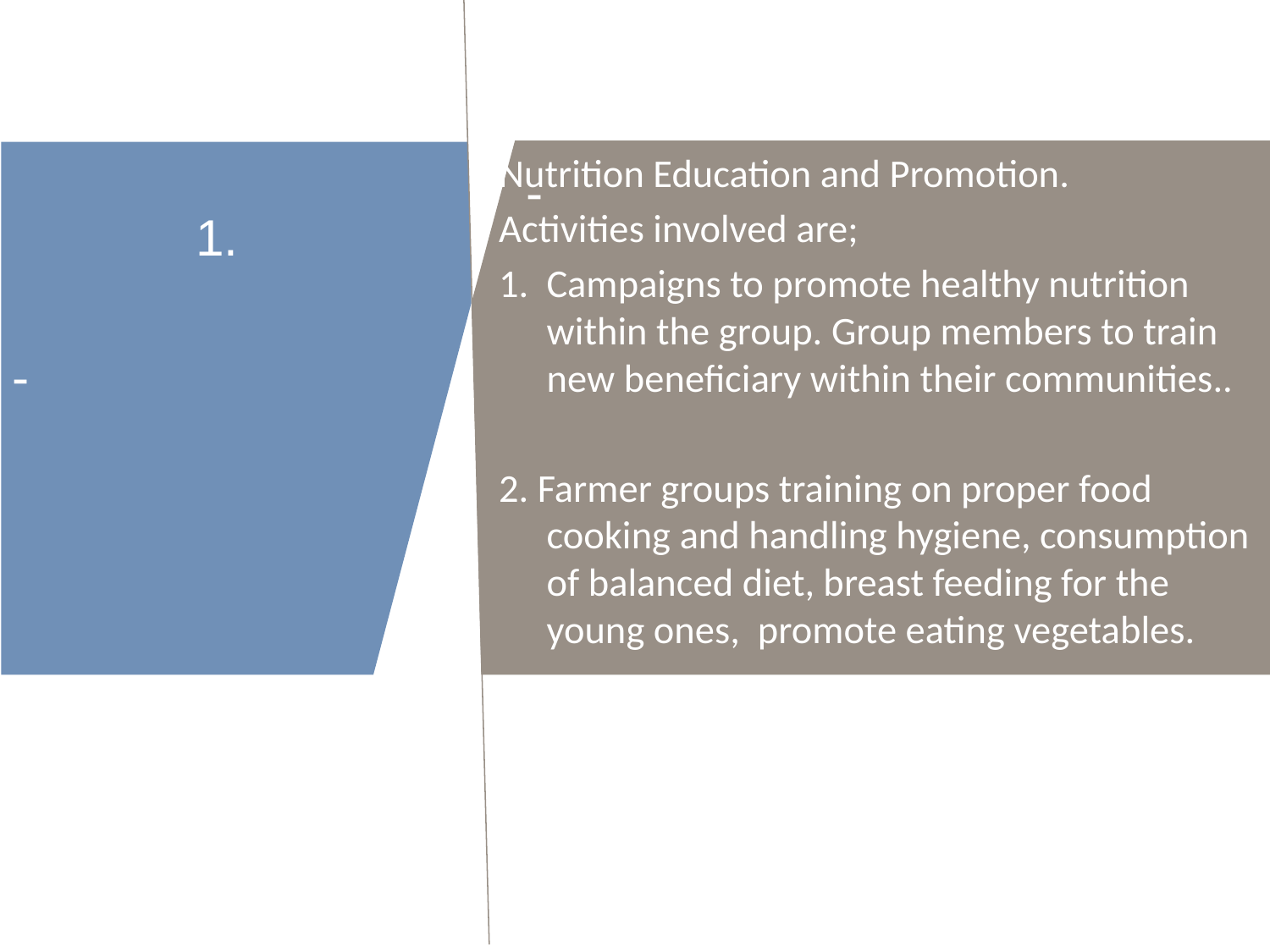

1.
Nutrition Education and Promotion.
Activities involved are;
Campaigns to promote healthy nutrition within the group. Group members to train new beneficiary within their communities..

2. Farmer groups training on proper food cooking and handling hygiene, consumption of balanced diet, breast feeding for the young ones,  promote eating vegetables.

-
#

-